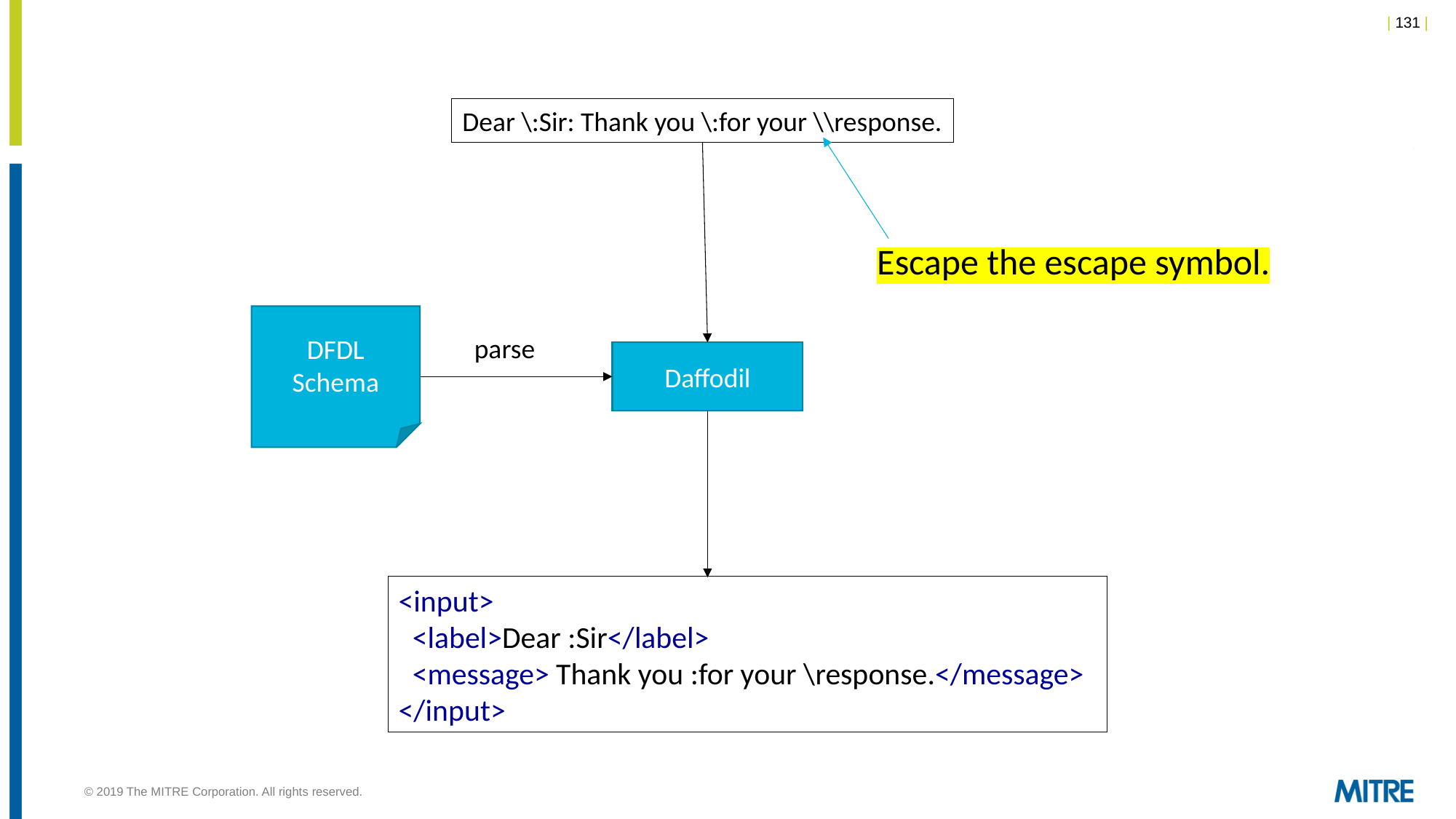

Dear \:Sir: Thank you \:for your \\response.
Escape the escape symbol.
DFDL
Schema
parse
Daffodil
<input>
  <label>Dear :Sir</label>
  <message> Thank you :for your \response.</message>
</input>
© 2019 The MITRE Corporation. All rights reserved.